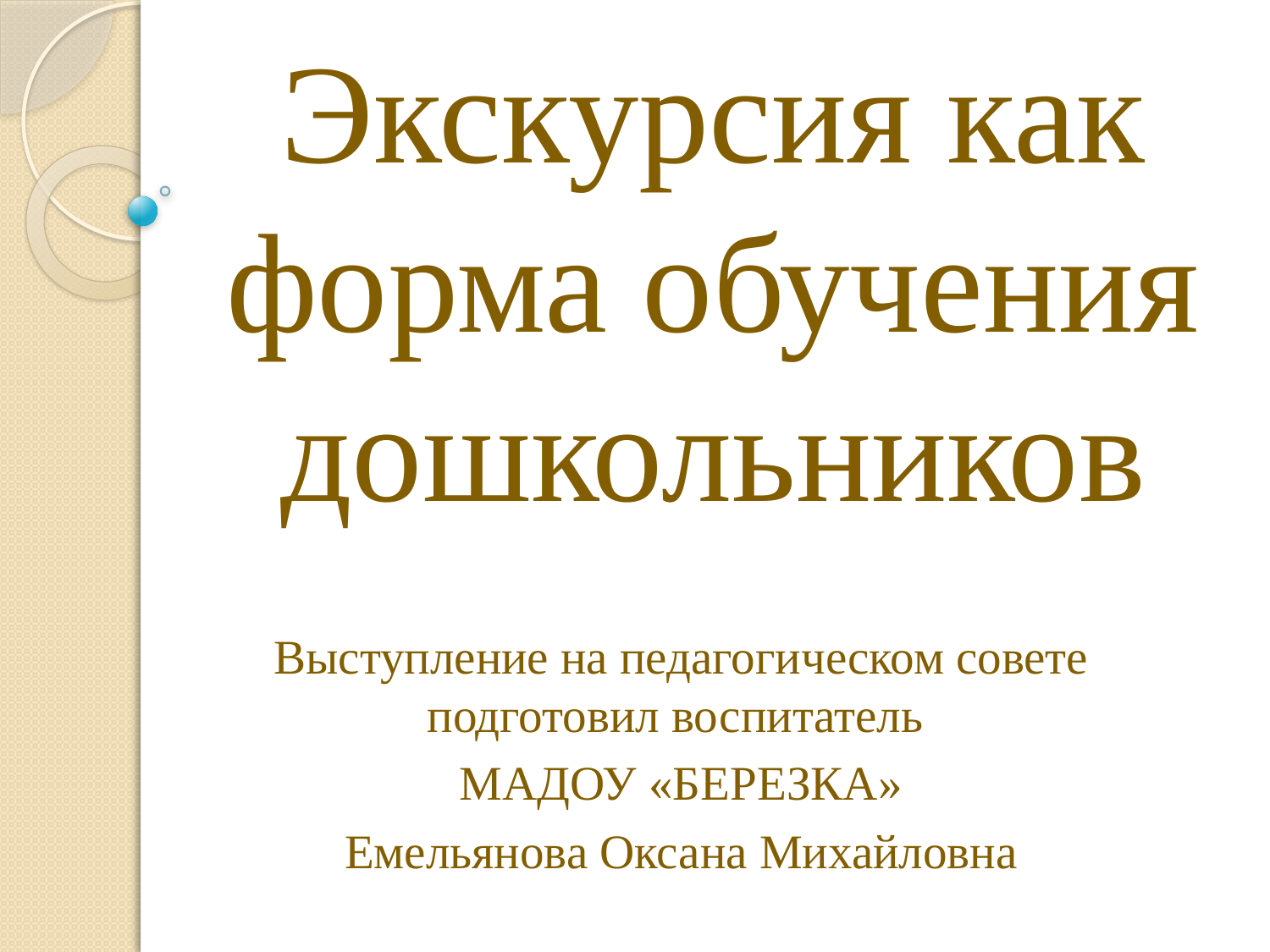

# Экскурсия как форма обучения дошкольников
Выступление на педагогическом совете подготовил воспитатель
МАДОУ «БЕРЕЗКА»
Емельянова Оксана Михайловна